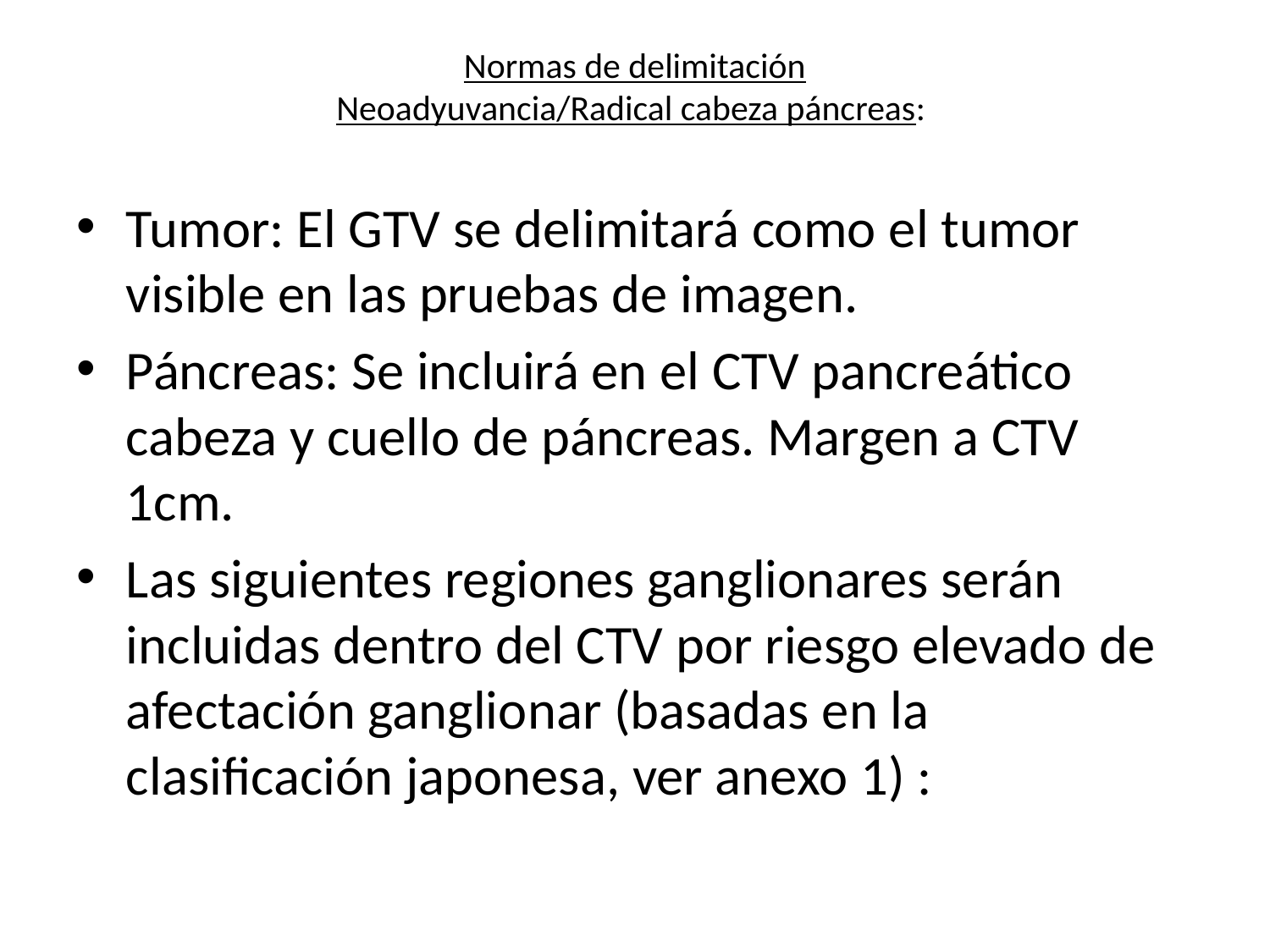

# Normas de delimitación Neoadyuvancia/Radical cabeza páncreas:
Tumor: El GTV se delimitará como el tumor visible en las pruebas de imagen.
Páncreas: Se incluirá en el CTV pancreático cabeza y cuello de páncreas. Margen a CTV 1cm.
Las siguientes regiones ganglionares serán incluidas dentro del CTV por riesgo elevado de afectación ganglionar (basadas en la clasificación japonesa, ver anexo 1) :